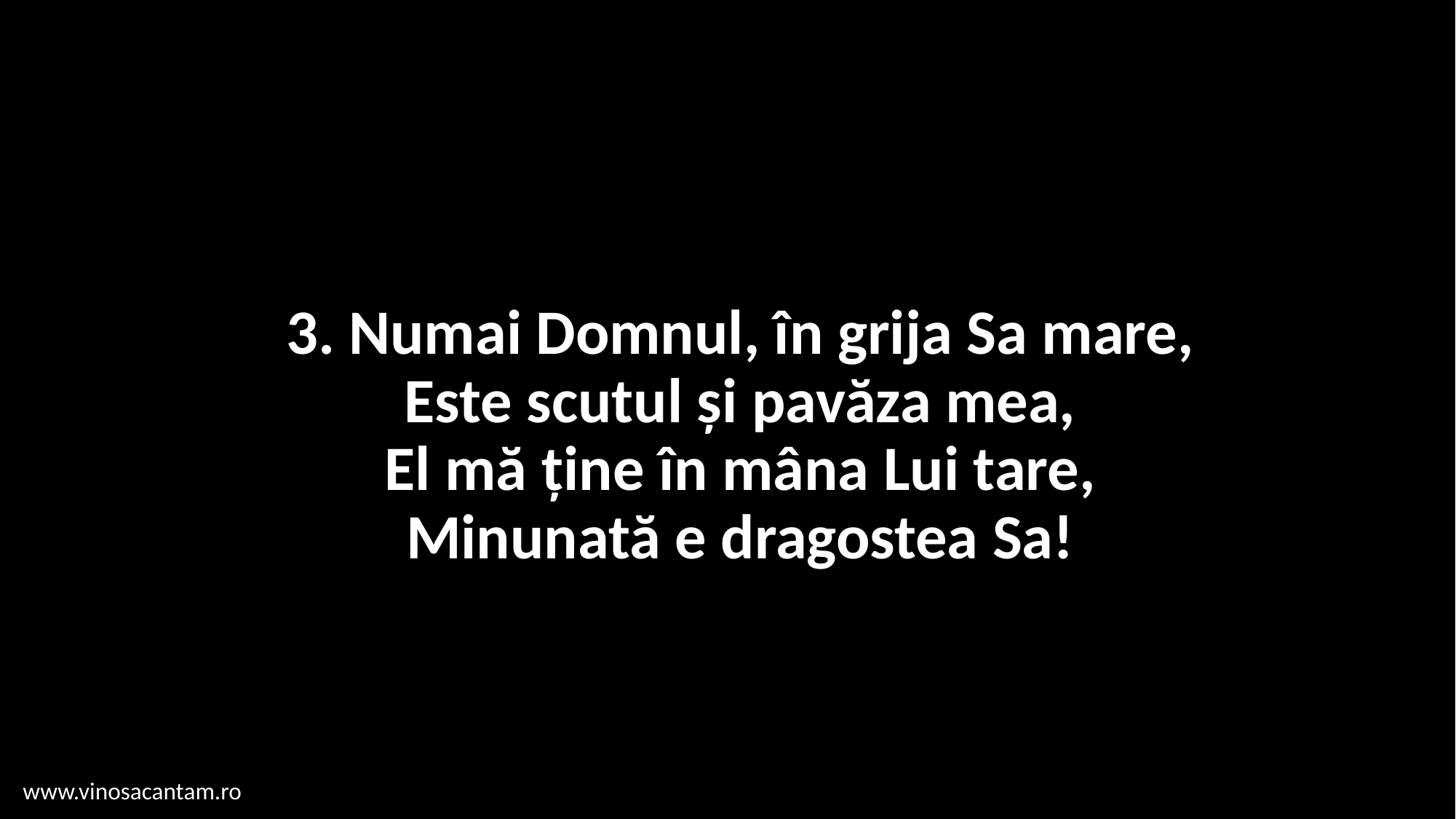

# 3. Numai Domnul, în grija Sa mare, Este scutul și pavăza mea, El mă ține în mâna Lui tare, Minunată e dragostea Sa!
www.vinosacantam.ro